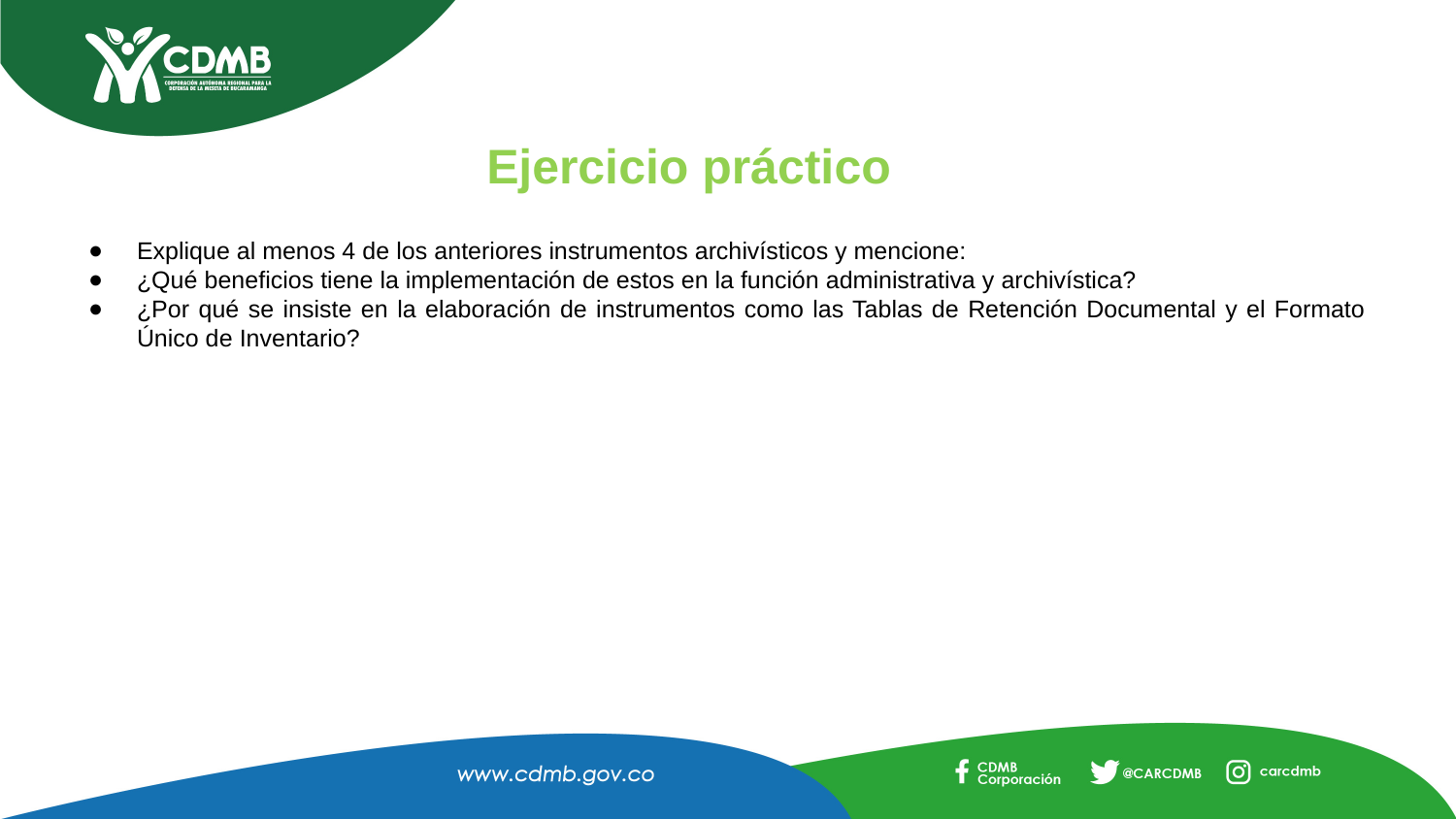

# Ejercicio práctico
Explique al menos 4 de los anteriores instrumentos archivísticos y mencione:
¿Qué beneficios tiene la implementación de estos en la función administrativa y archivística?
¿Por qué se insiste en la elaboración de instrumentos como las Tablas de Retención Documental y el Formato Único de Inventario?